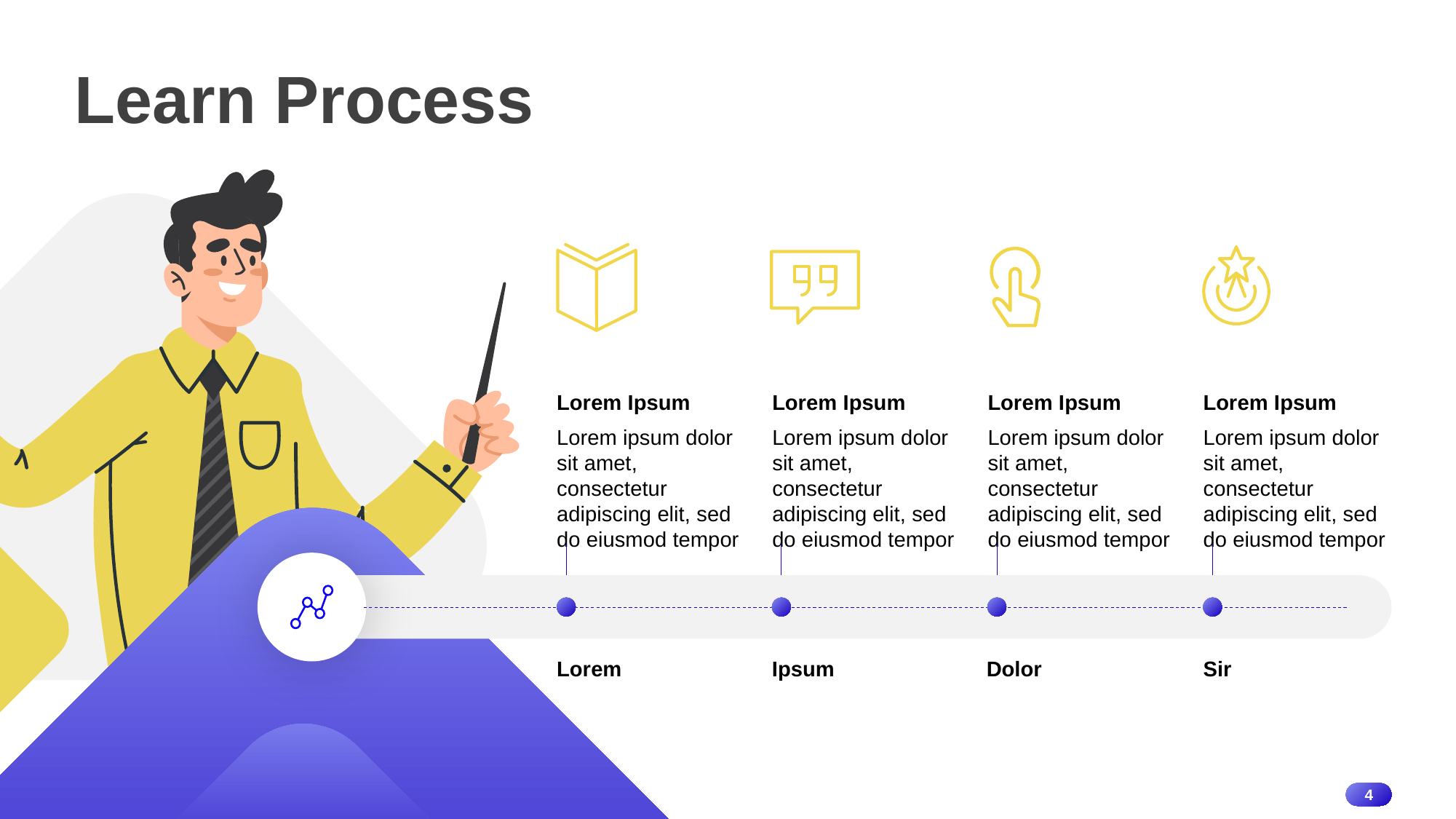

# Learn Process

Lorem Ipsum
Lorem Ipsum
Lorem Ipsum
Lorem Ipsum
Lorem ipsum dolor sit amet, consectetur adipiscing elit, sed do eiusmod tempor
Lorem ipsum dolor sit amet, consectetur adipiscing elit, sed do eiusmod tempor
Lorem ipsum dolor sit amet, consectetur adipiscing elit, sed do eiusmod tempor
Lorem ipsum dolor sit amet, consectetur adipiscing elit, sed do eiusmod tempor

Lorem
Ipsum
Dolor
Sir